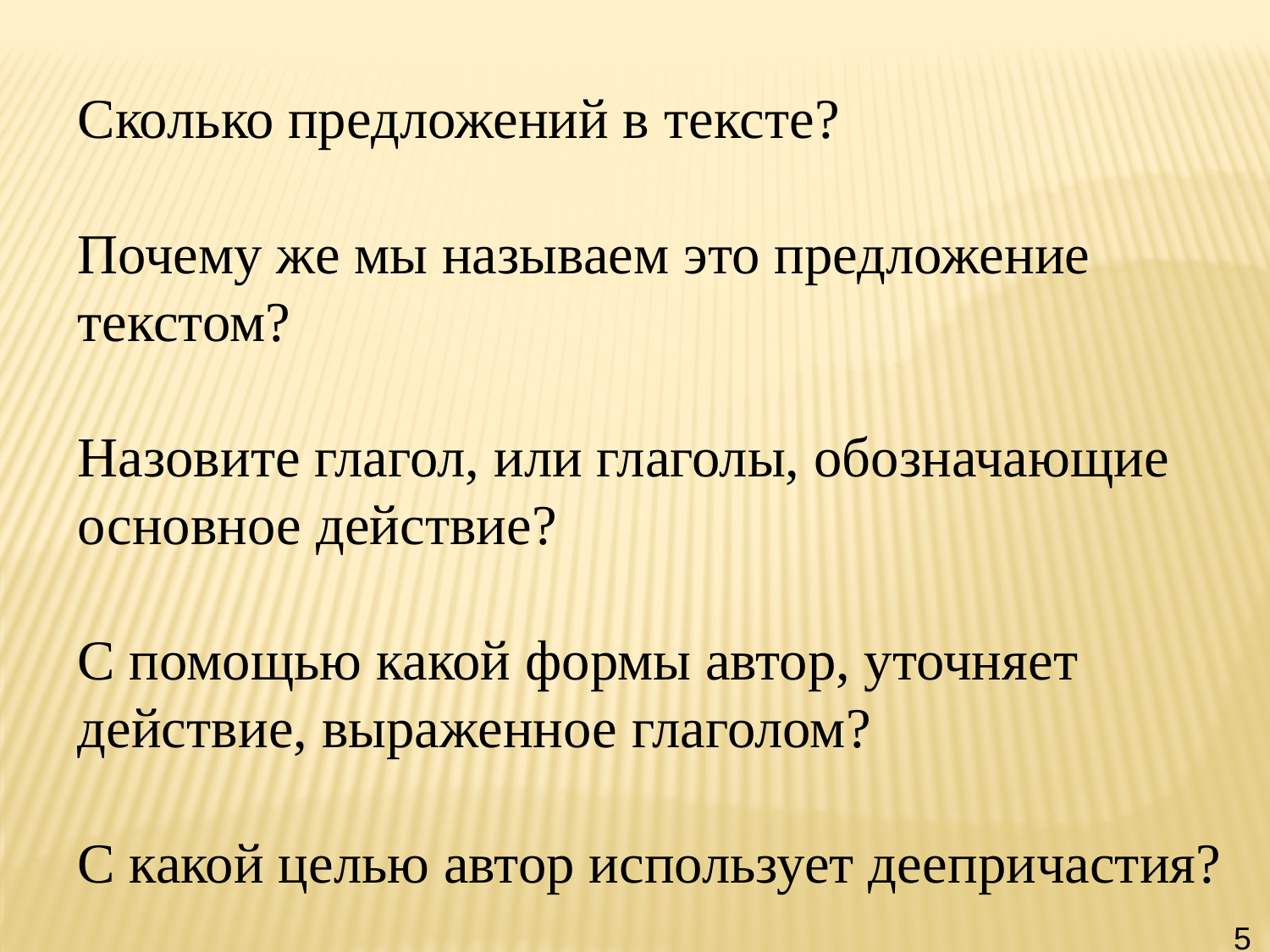

Сколько предложений в тексте?

Почему же мы называем это предложение текстом?

Назовите глагол, или глаголы, обозначающие основное действие?

С помощью какой формы автор, уточняет действие, выраженное глаголом?

С какой целью автор использует деепричастия?
5